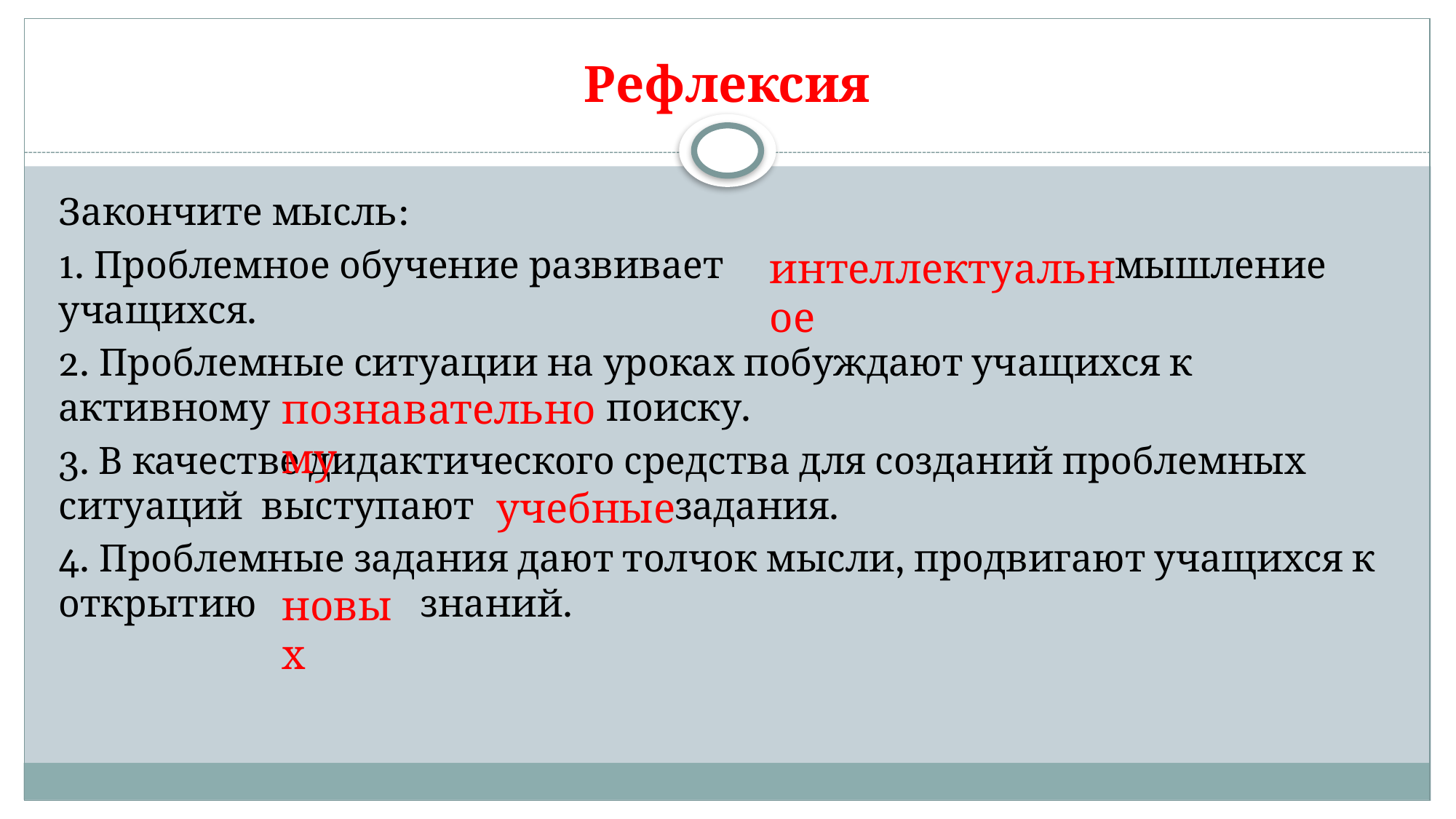

# Рефлексия
Закончите мысль:
1. Проблемное обучение развивает                                           мышление учащихся.
2. Проблемные ситуации на уроках побуждают учащихся к активному                                     поиску.
3. В качестве дидактического средства для созданий проблемных ситуаций  выступают                      задания.
4. Проблемные задания дают толчок мысли, продвигают учащихся к открытию                  знаний.

интеллектуальное
познавательному
учебные
новых